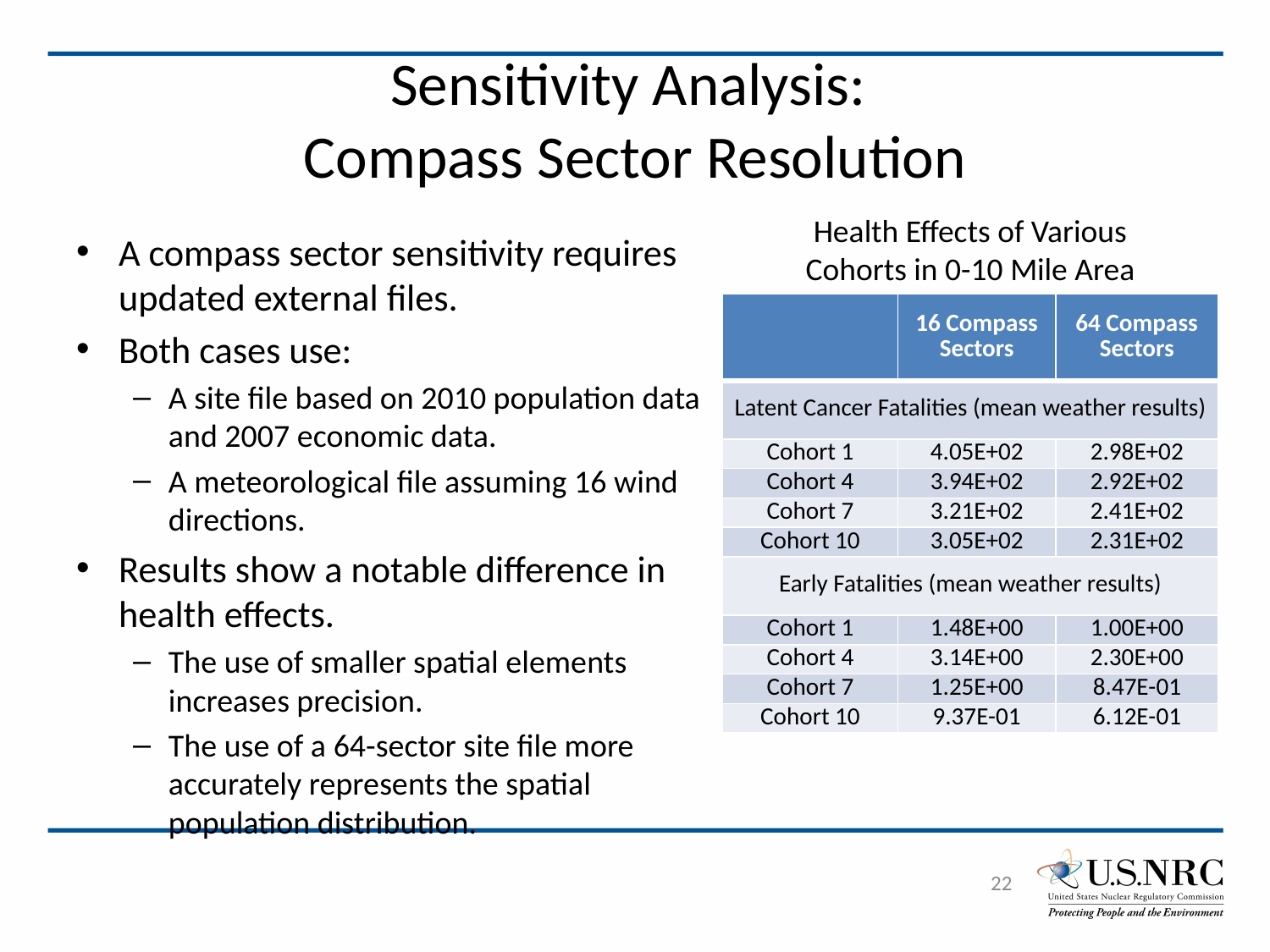

# Sensitivity Analysis: Compass Sector Resolution
Health Effects of Various Cohorts in 0-10 Mile Area
A compass sector sensitivity requires updated external files.
Both cases use:
A site file based on 2010 population data and 2007 economic data.
A meteorological file assuming 16 wind directions.
Results show a notable difference in health effects.
The use of smaller spatial elements increases precision.
The use of a 64-sector site file more accurately represents the spatial population distribution.

|  | 16 Compass Sectors | 64 Compass Sectors |
| --- | --- | --- |
| Latent Cancer Fatalities (mean weather results) | Latent Cancer Fatality |  |
| Cohort 1 | 4.05E+02 | 2.98E+02 |
| Cohort 4 | 3.94E+02 | 2.92E+02 |
| Cohort 7 | 3.21E+02 | 2.41E+02 |
| Cohort 10 | 3.05E+02 | 2.31E+02 |
| Early Fatalities (mean weather results) | Early Fatality |  |
| Cohort 1 | 1.48E+00 | 1.00E+00 |
| Cohort 4 | 3.14E+00 | 2.30E+00 |
| Cohort 7 | 1.25E+00 | 8.47E-01 |
| Cohort 10 | 9.37E-01 | 6.12E-01 |
22